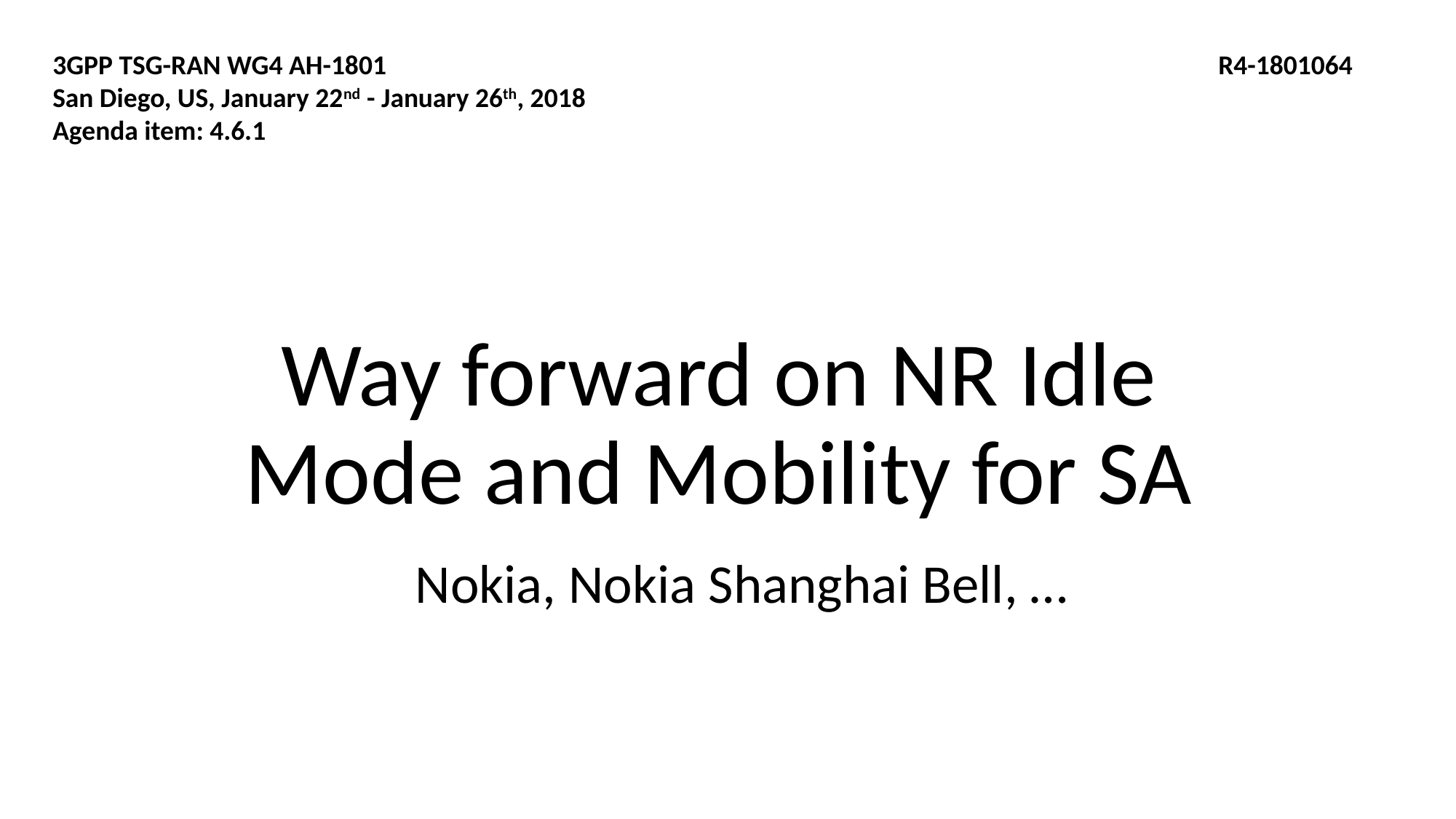

3GPP TSG-RAN WG4 AH-1801							            R4-1801064
San Diego, US, January 22nd - January 26th, 2018
Agenda item: 4.6.1
# Way forward on NR Idle Mode and Mobility for SA
Nokia, Nokia Shanghai Bell, …